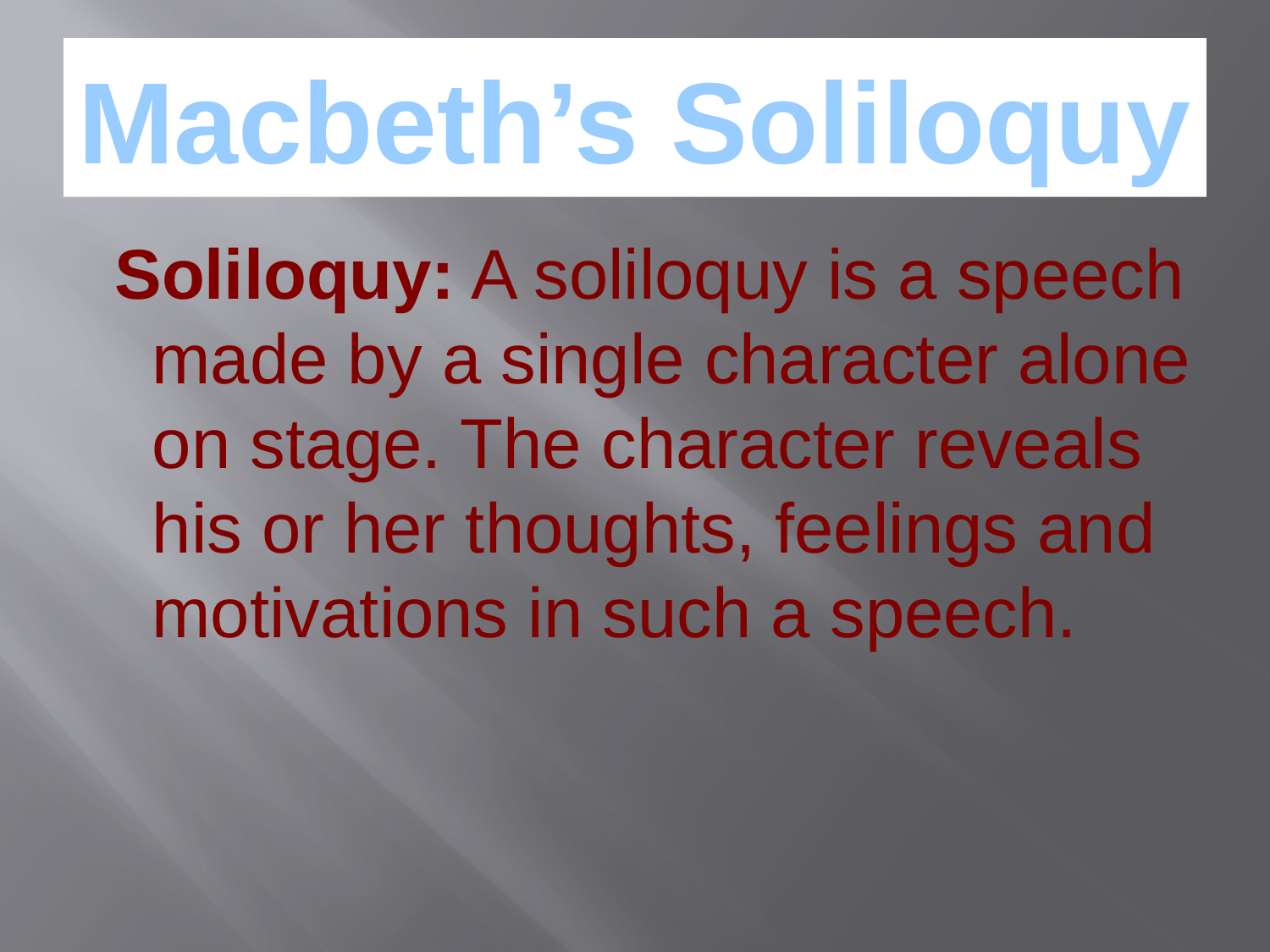

# Macbeth’s Soliloquy
 Soliloquy: A soliloquy is a speech made by a single character alone on stage. The character reveals his or her thoughts, feelings and motivations in such a speech.